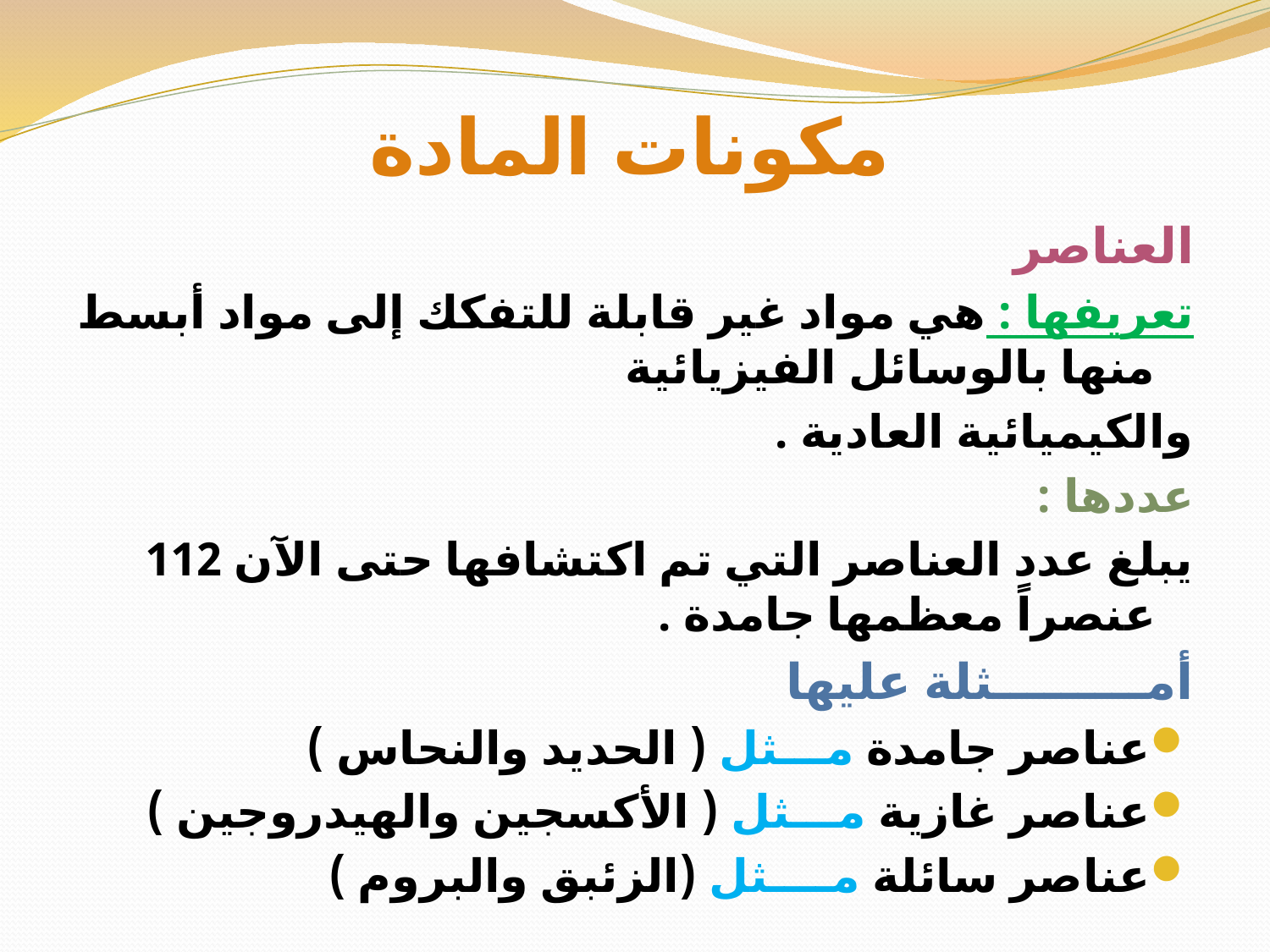

# مكونات المادة
العناصر
تعريفها : هي مواد غير قابلة للتفكك إلى مواد أبسط منها بالوسائل الفيزيائية
والكيميائية العادية .
عددها :
يبلغ عدد العناصر التي تم اكتشافها حتى الآن 112 عنصراً معظمها جامدة .
أمـــــــــثلة عليها
عناصر جامدة مـــثل ( الحديد والنحاس )
عناصر غازية مـــثل ( الأكسجين والهيدروجين )
عناصر سائلة مــــثل (الزئبق والبروم )